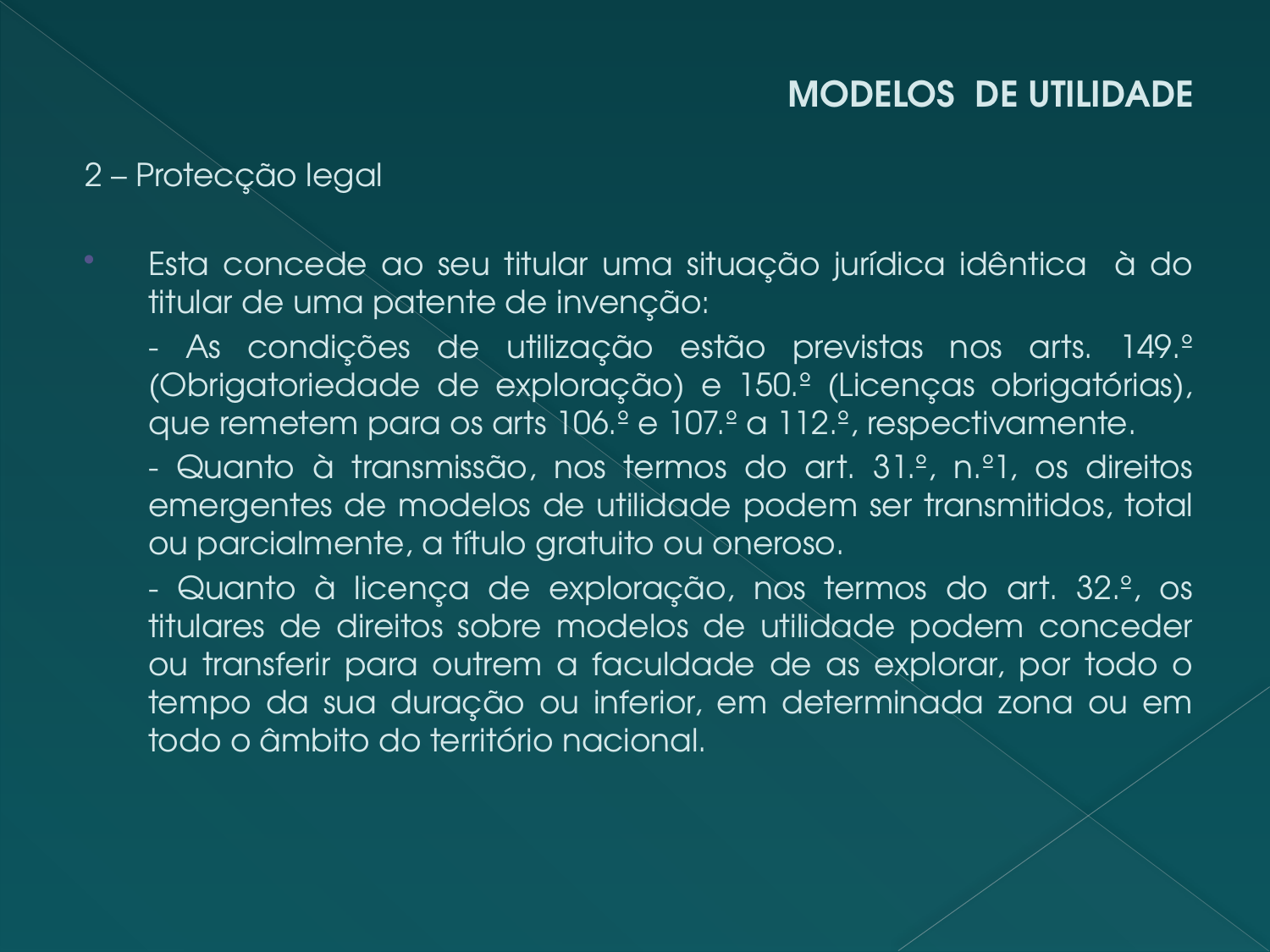

# MODELOS  DE UTILIDADE
2 – Protecção legal

Esta concede ao seu titular uma situação jurídica idêntica  à do titular de uma patente de invenção:
	- As condições de utilização estão previstas nos arts. 149.º (Obrigatoriedade de exploração) e 150.º (Licenças obrigatórias), que remetem para os arts 106.º e 107.º a 112.º, respectivamente.
	- Quanto à transmissão, nos termos do art. 31.º, n.º1, os direitos emergentes de modelos de utilidade podem ser transmitidos, total ou parcialmente, a título gratuito ou oneroso.
	- Quanto à licença de exploração, nos termos do art. 32.º, os titulares de direitos sobre modelos de utilidade podem conceder ou transferir para outrem a faculdade de as explorar, por todo o tempo da sua duração ou inferior, em determinada zona ou em todo o âmbito do território nacional.